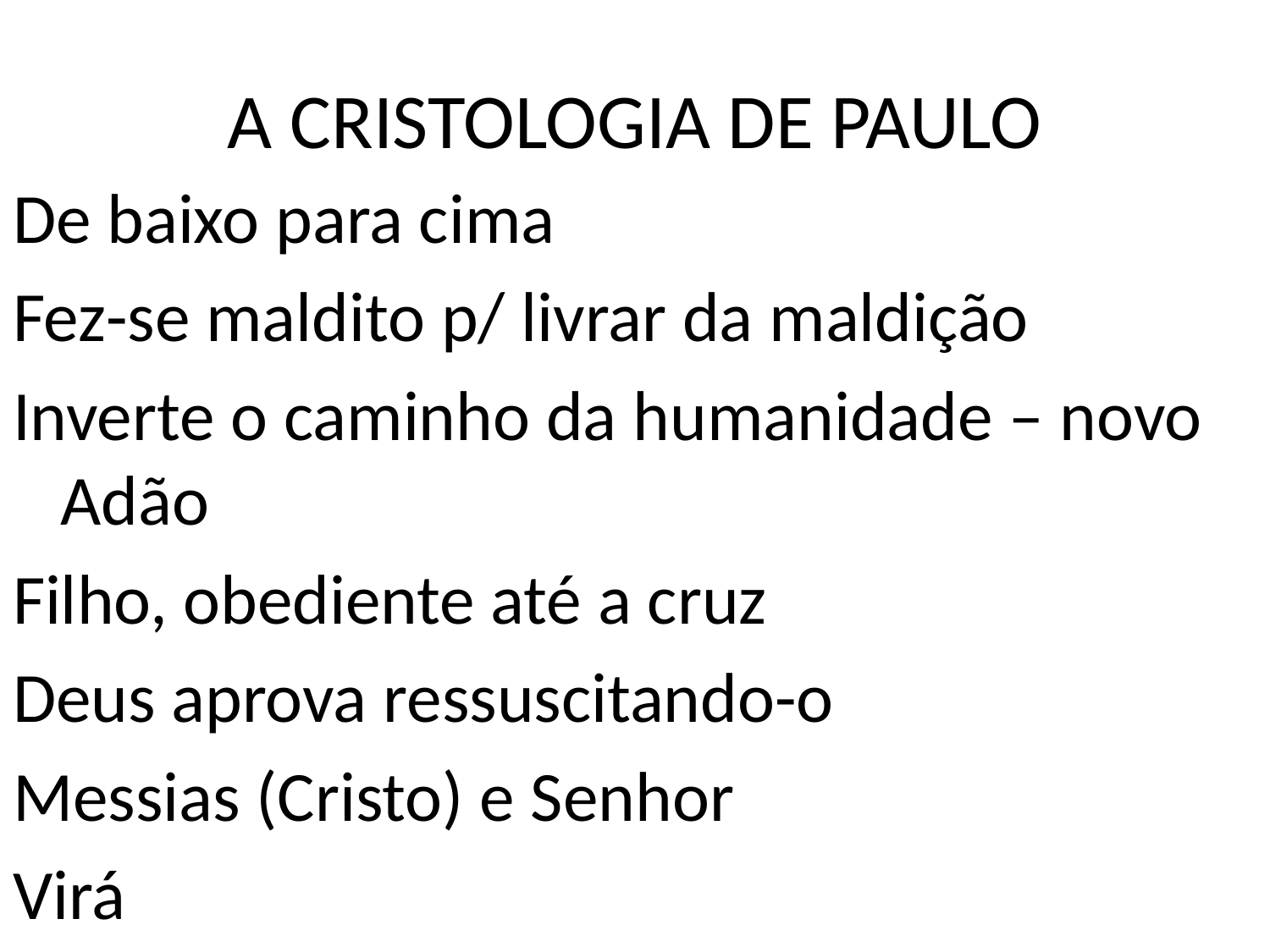

# A CRISTOLOGIA DE PAULO
De baixo para cima
Fez-se maldito p/ livrar da maldição
Inverte o caminho da humanidade – novo Adão
Filho, obediente até a cruz
Deus aprova ressuscitando-o
Messias (Cristo) e Senhor
Virá